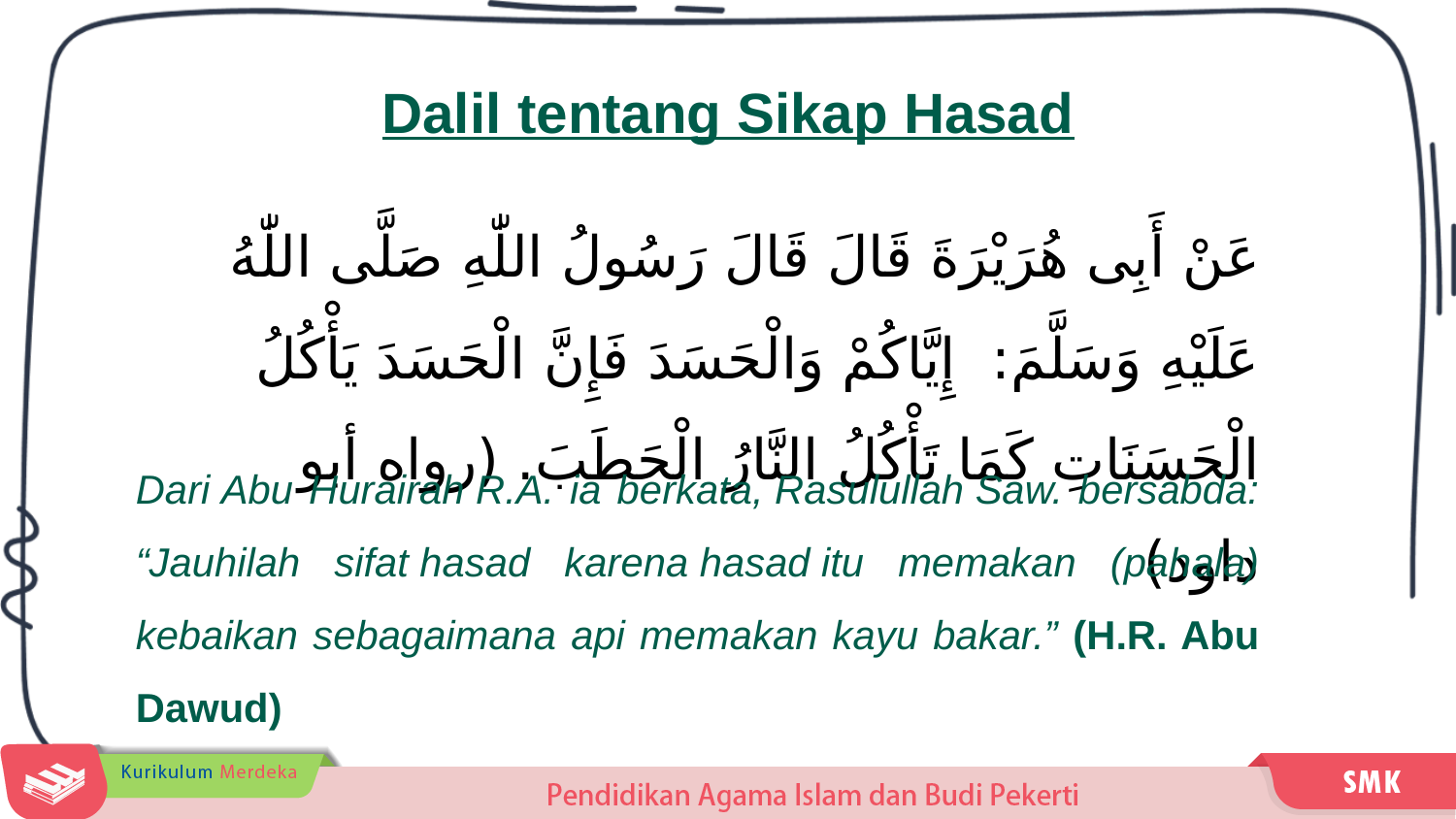

Dalil tentang Sikap Hasad
عَنْ أَبِى هُرَيْرَةَ قَالَ قَالَ رَسُولُ اللّٰهِ صَلَّى اللّٰهُ عَلَيْهِ وَسَلَّمَ:  إِيَّاكُمْ وَالْحَسَدَ فَإِنَّ الْحَسَدَ يَأْكُلُ الْحَسَنَاتِ كَمَا تَأْكُلُ النَّارُ الْحَطَبَ. (رواه أبو داود)
Dari Abu Hurairah R.A. ia berkata, Rasulullah Saw. bersabda: “Jauhilah sifat hasad karena hasad itu memakan (pahala) kebaikan sebagaimana api memakan kayu bakar.” (H.R. Abu Dawud)